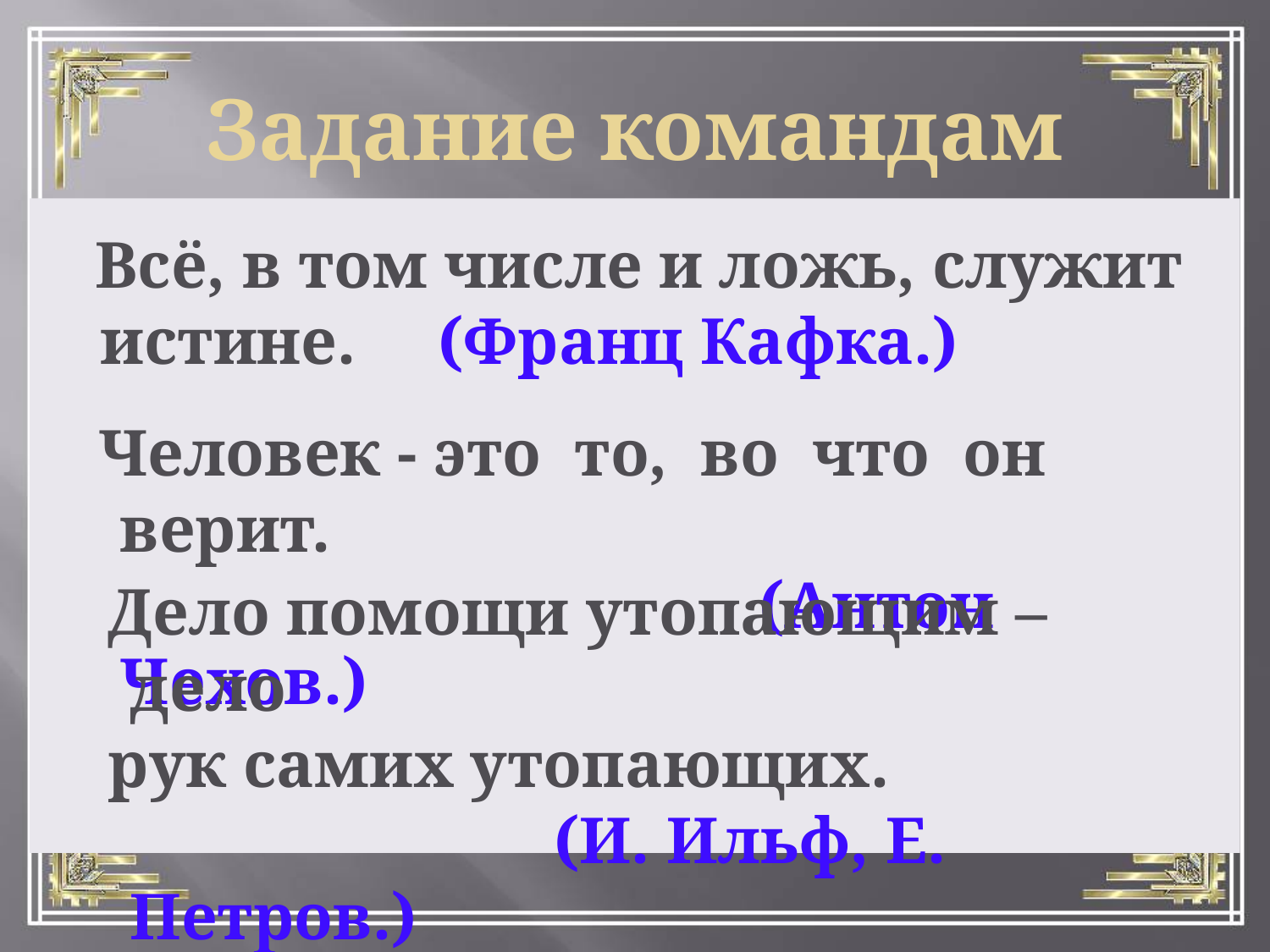

Задание командам

  Всё, в том числе и ложь, служит истине.     (Франц Кафка.)
 Человек - это  то,  во  что  он  верит.
                                         (Антон  Чехов.)
 Дело помощи утопающим – дело
 рук самих утопающих.
                            (И. Ильф, Е. Петров.)